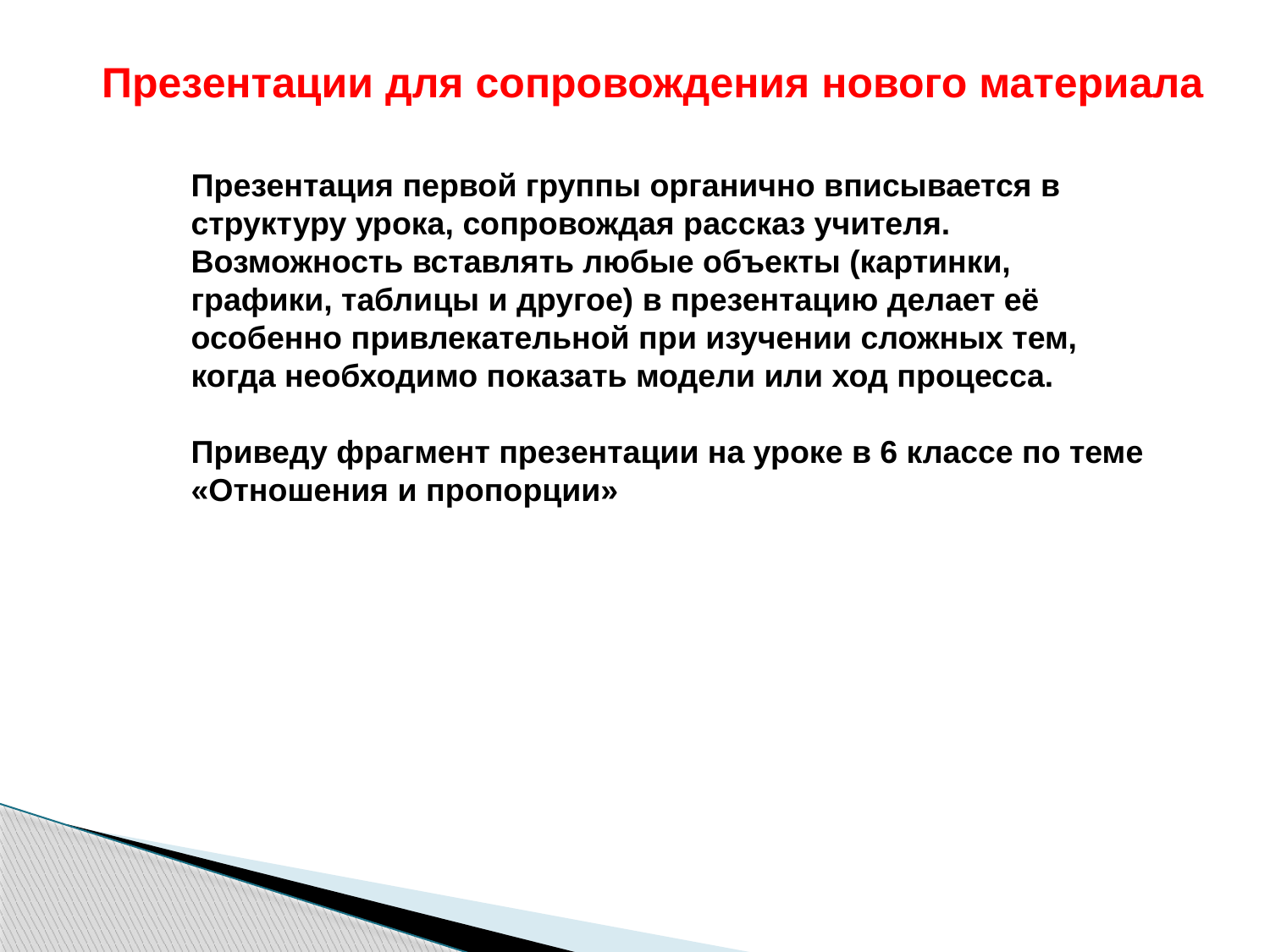

Презентации для сопровождения нового материала
Презентация первой группы органично вписывается в структуру урока, сопровождая рассказ учителя. Возможность вставлять любые объекты (картинки, графики, таблицы и другое) в презентацию делает её особенно привлекательной при изучении сложных тем, когда необходимо показать модели или ход процесса.

Приведу фрагмент презентации на уроке в 6 классе по теме «Отношения и пропорции»